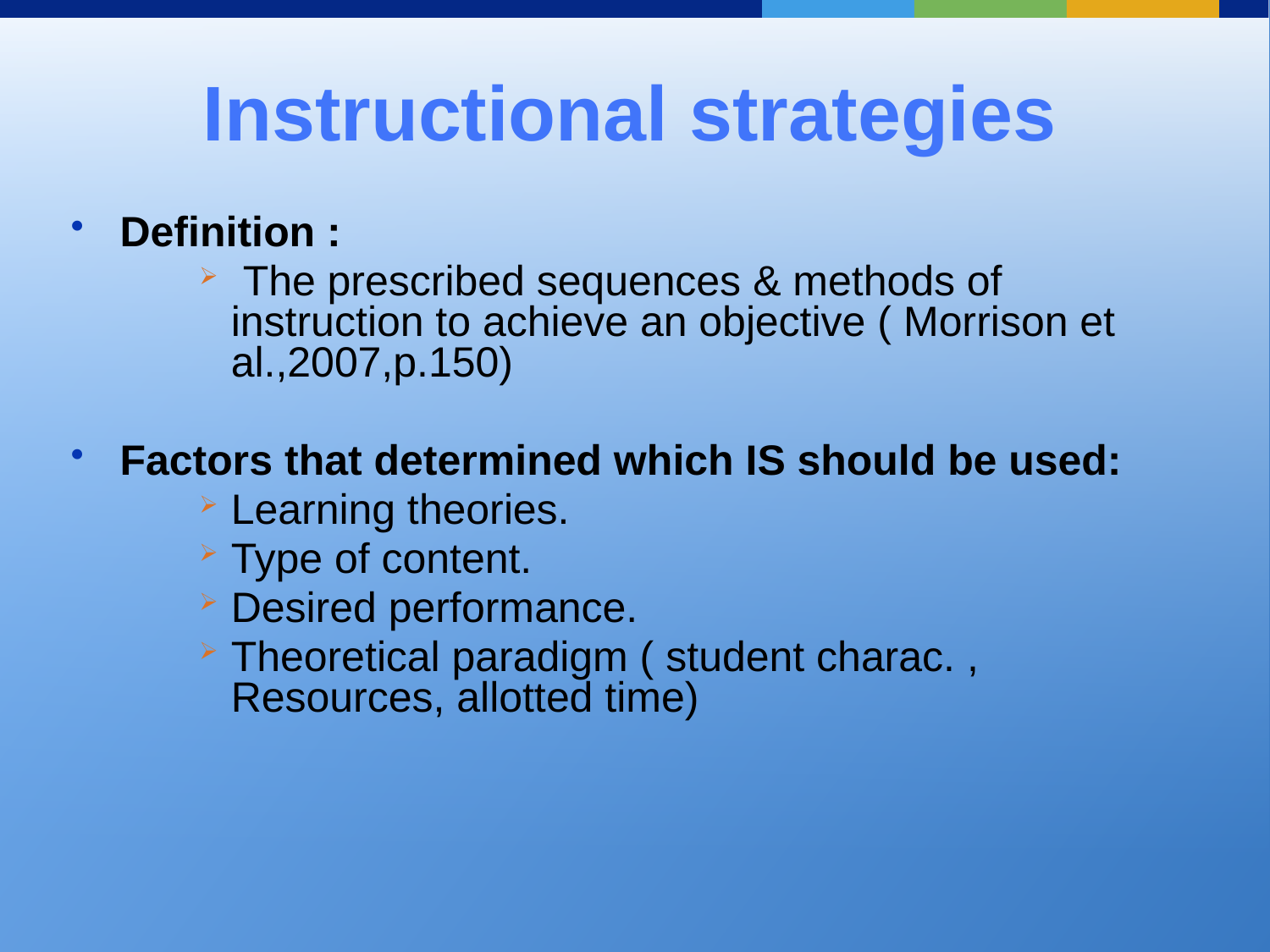

Instructional strategies
Definition :
 The prescribed sequences & methods of instruction to achieve an objective ( Morrison et al.,2007,p.150)

Factors that determined which IS should be used:
Learning theories.
Type of content.
Desired performance.
Theoretical paradigm ( student charac. , Resources, allotted time)